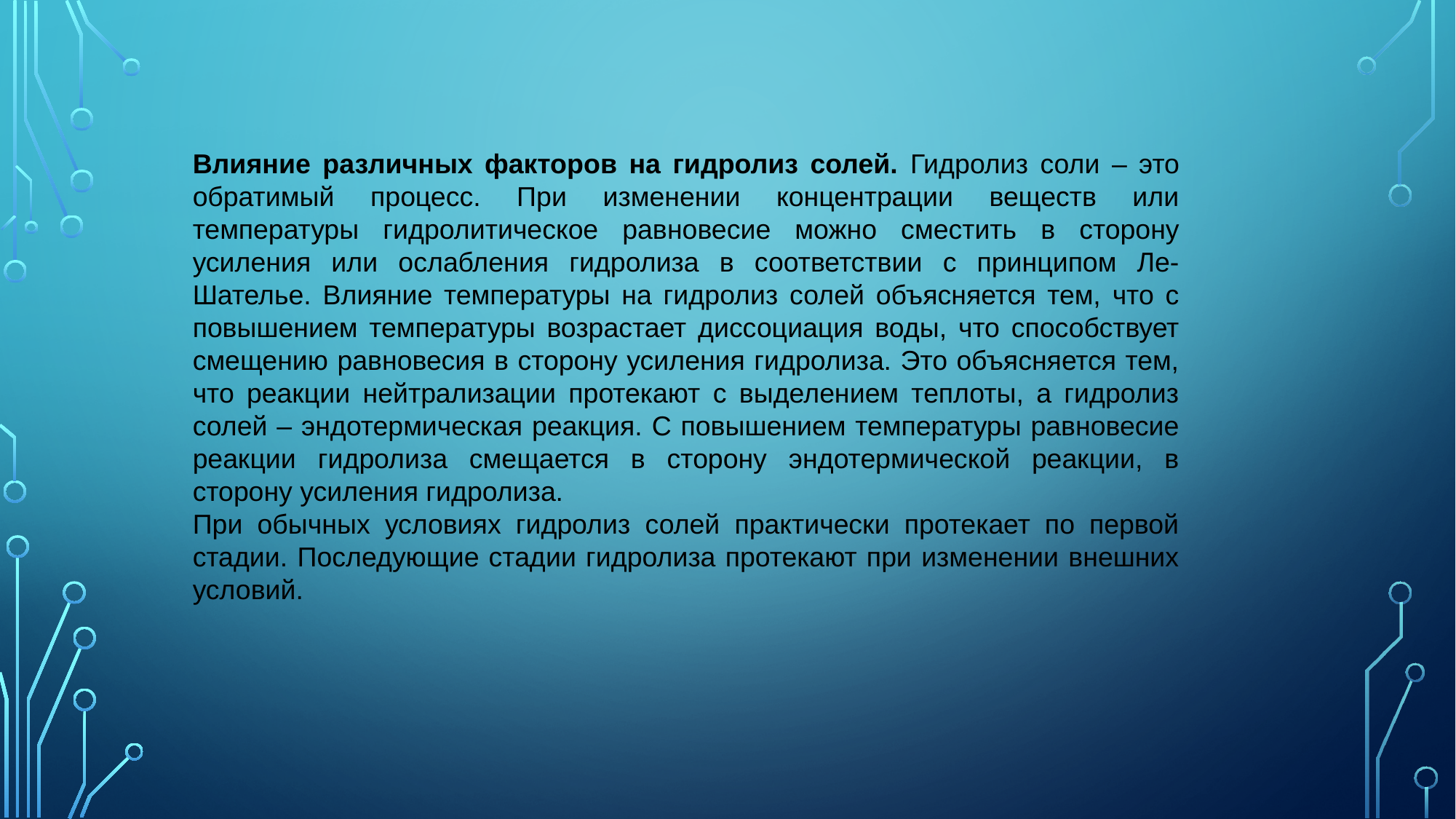

Влияние различных факторов на гидролиз солей. Гидролиз соли – это обратимый процесс. При изменении концентрации веществ или температуры гидролитическое равновесие можно сместить в сторону усиления или ослабления гидролиза в соответствии с принципом Ле-Шателье. Влияние температуры на гидролиз солей объясняется тем, что с повышением температуры возрастает диссоциация воды, что способствует смещению равновесия в сторону усиления гидролиза. Это объясняется тем, что реакции нейтрализации протекают с выделением теплоты, а гидролиз солей – эндотермическая реакция. С повышением температуры равновесие реакции гидролиза смещается в сторону эндотермической реакции, в сторону усиления гидролиза.
При обычных условиях гидролиз солей практически протекает по первой стадии. Последующие стадии гидролиза протекают при изменении внешних условий.